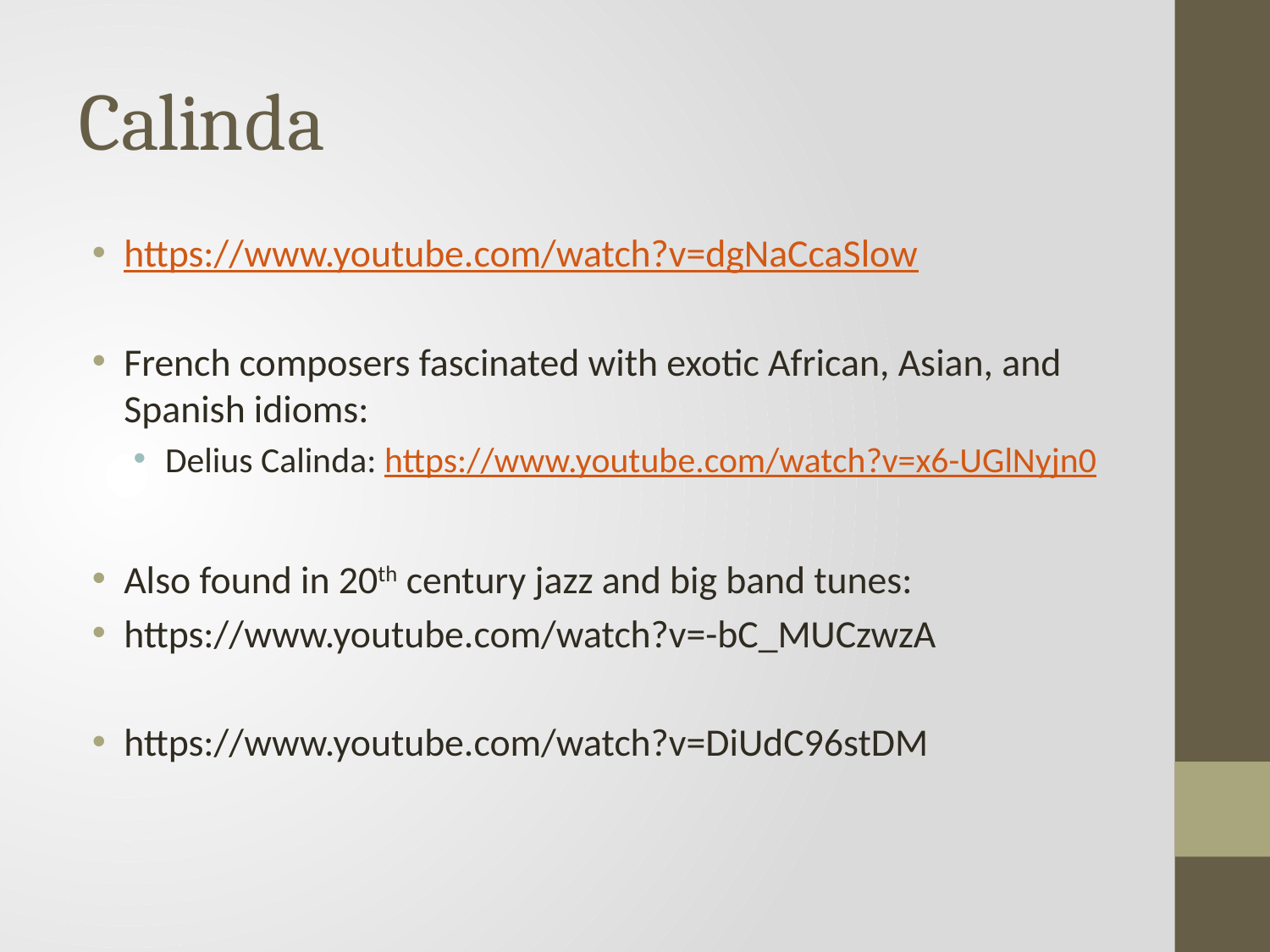

# Calinda
https://www.youtube.com/watch?v=dgNaCcaSlow

French composers fascinated with exotic African, Asian, and Spanish idioms:
Delius Calinda: https://www.youtube.com/watch?v=x6-UGlNyjn0

Also found in 20th century jazz and big band tunes:
https://www.youtube.com/watch?v=-bC_MUCzwzA

https://www.youtube.com/watch?v=DiUdC96stDM